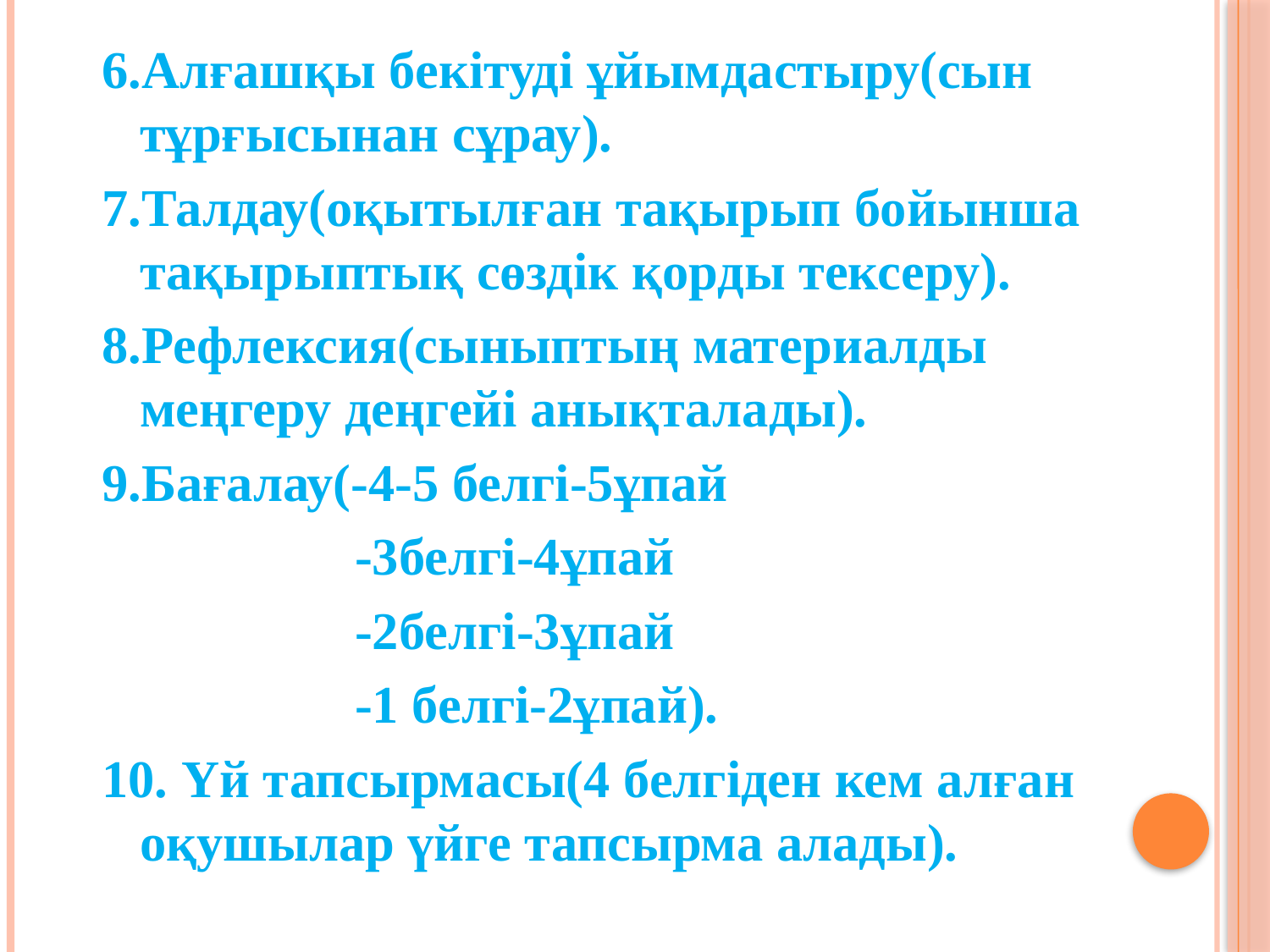

6.Алғашқы бекітуді ұйымдастыру(сын тұрғысынан сұрау).
7.Талдау(оқытылған тақырып бойынша тақырыптық сөздік қорды тексеру).
8.Рефлексия(сыныптың материалды меңгеру деңгейі анықталады).
9.Бағалау(-4-5 белгі-5ұпай
                   -3белгі-4ұпай
                   -2белгі-3ұпай
                   -1 белгі-2ұпай).
10. Үй тапсырмасы(4 белгіден кем алған оқушылар үйге тапсырма алады).